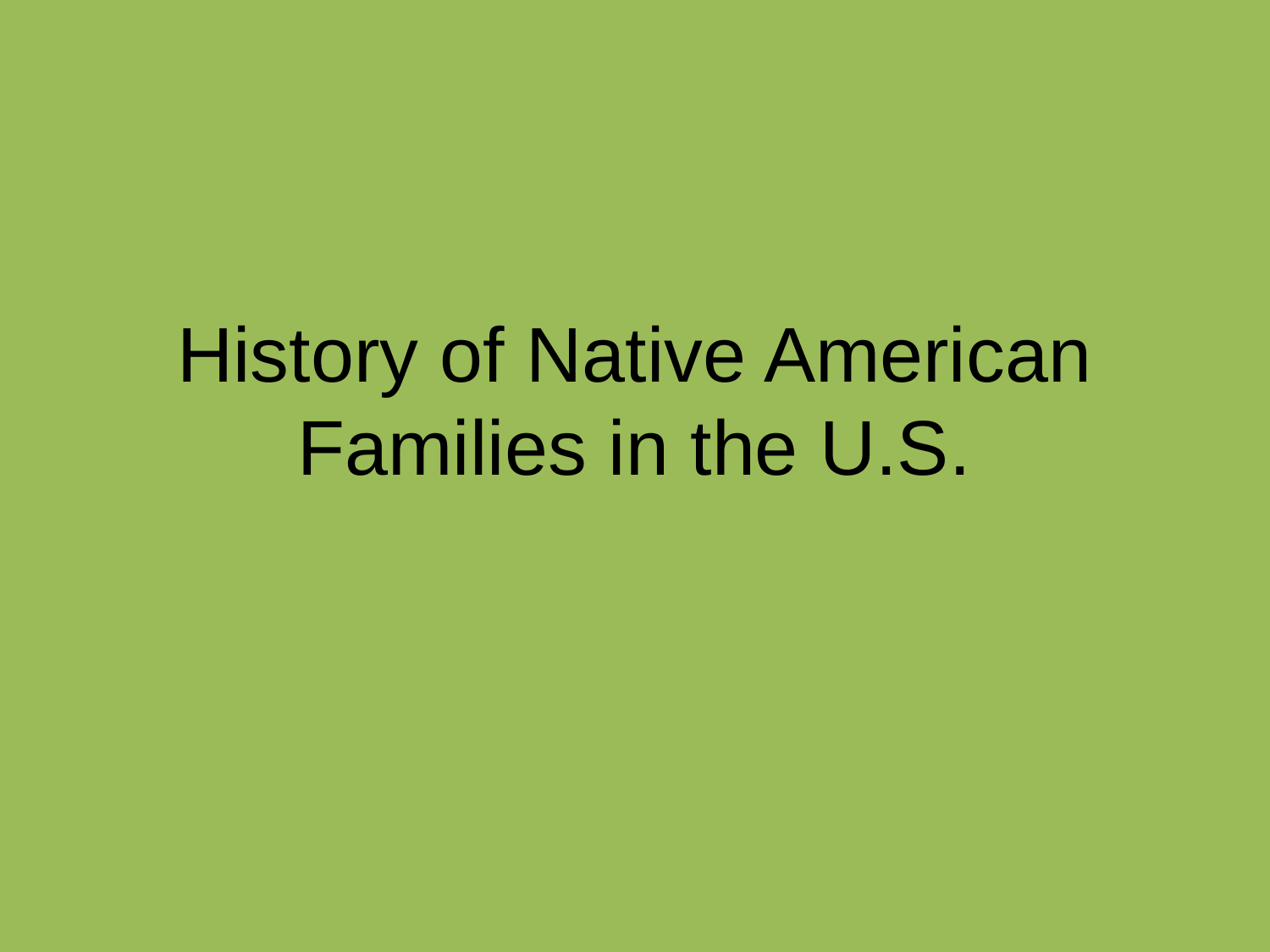

# History of Native American Families in the U.S.